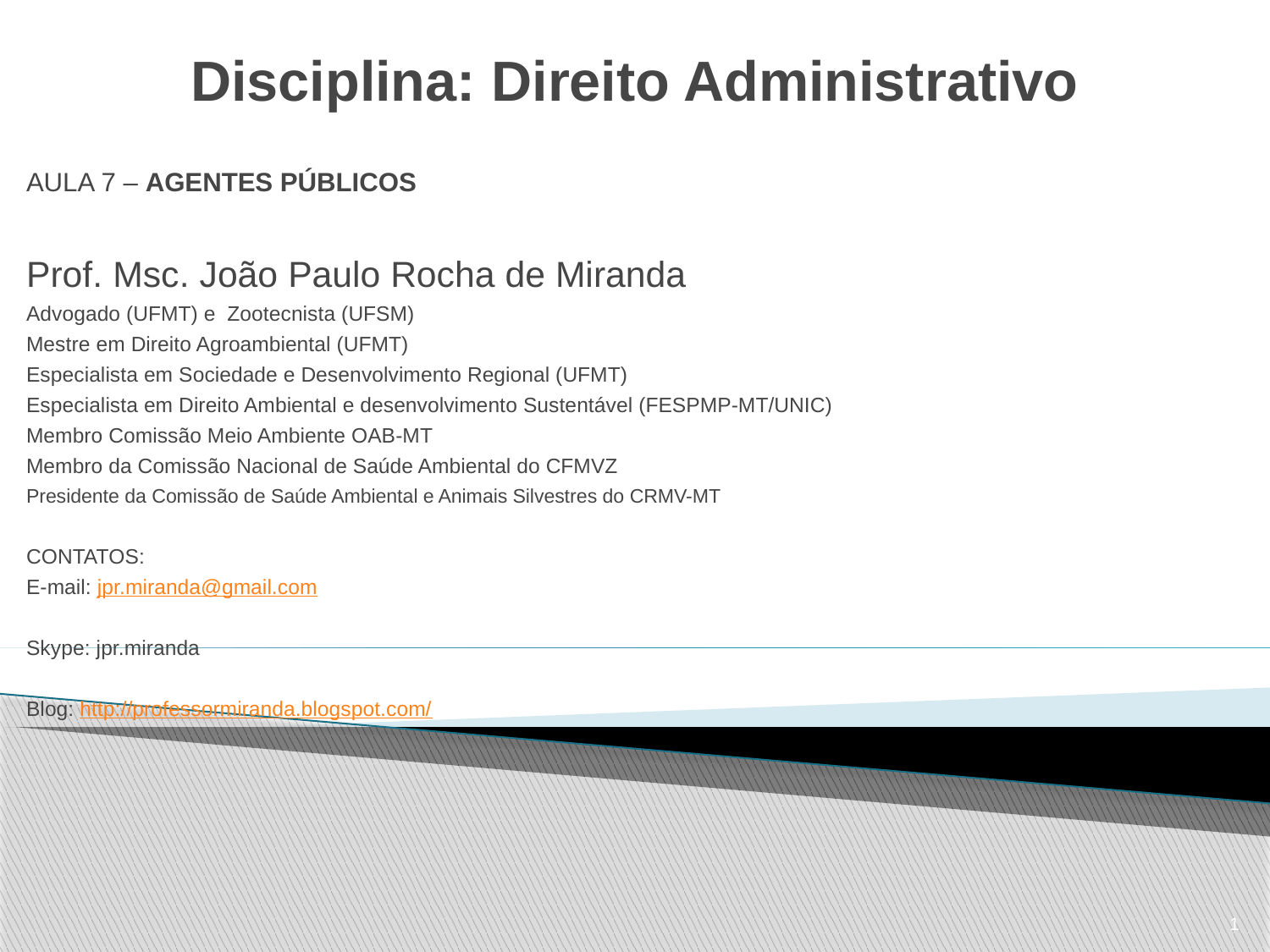

# Disciplina: Direito Administrativo
AULA 7 – AGENTES PÚBLICOS

Prof. Msc. João Paulo Rocha de Miranda
Advogado (UFMT) e  Zootecnista (UFSM)
Mestre em Direito Agroambiental (UFMT)
Especialista em Sociedade e Desenvolvimento Regional (UFMT)
Especialista em Direito Ambiental e desenvolvimento Sustentável (FESPMP-MT/UNIC)
Membro Comissão Meio Ambiente OAB-MT
Membro da Comissão Nacional de Saúde Ambiental do CFMVZ
Presidente da Comissão de Saúde Ambiental e Animais Silvestres do CRMV-MT

CONTATOS:
E-mail: jpr.miranda@gmail.com

Skype: jpr.miranda

Blog: http://professormiranda.blogspot.com/

1